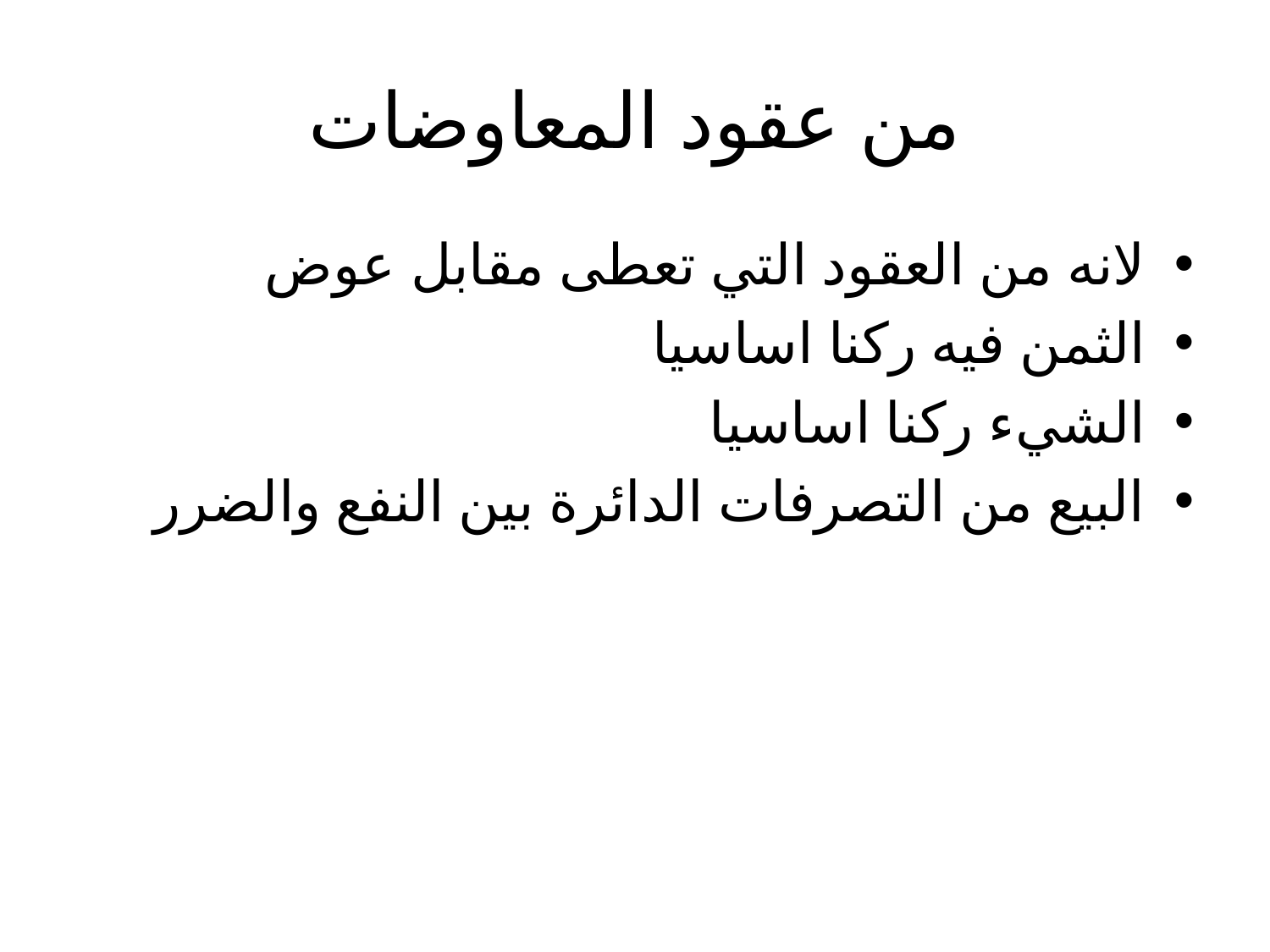

# من عقود المعاوضات
لانه من العقود التي تعطى مقابل عوض
الثمن فيه ركنا اساسيا
الشيء ركنا اساسيا
البيع من التصرفات الدائرة بين النفع والضرر